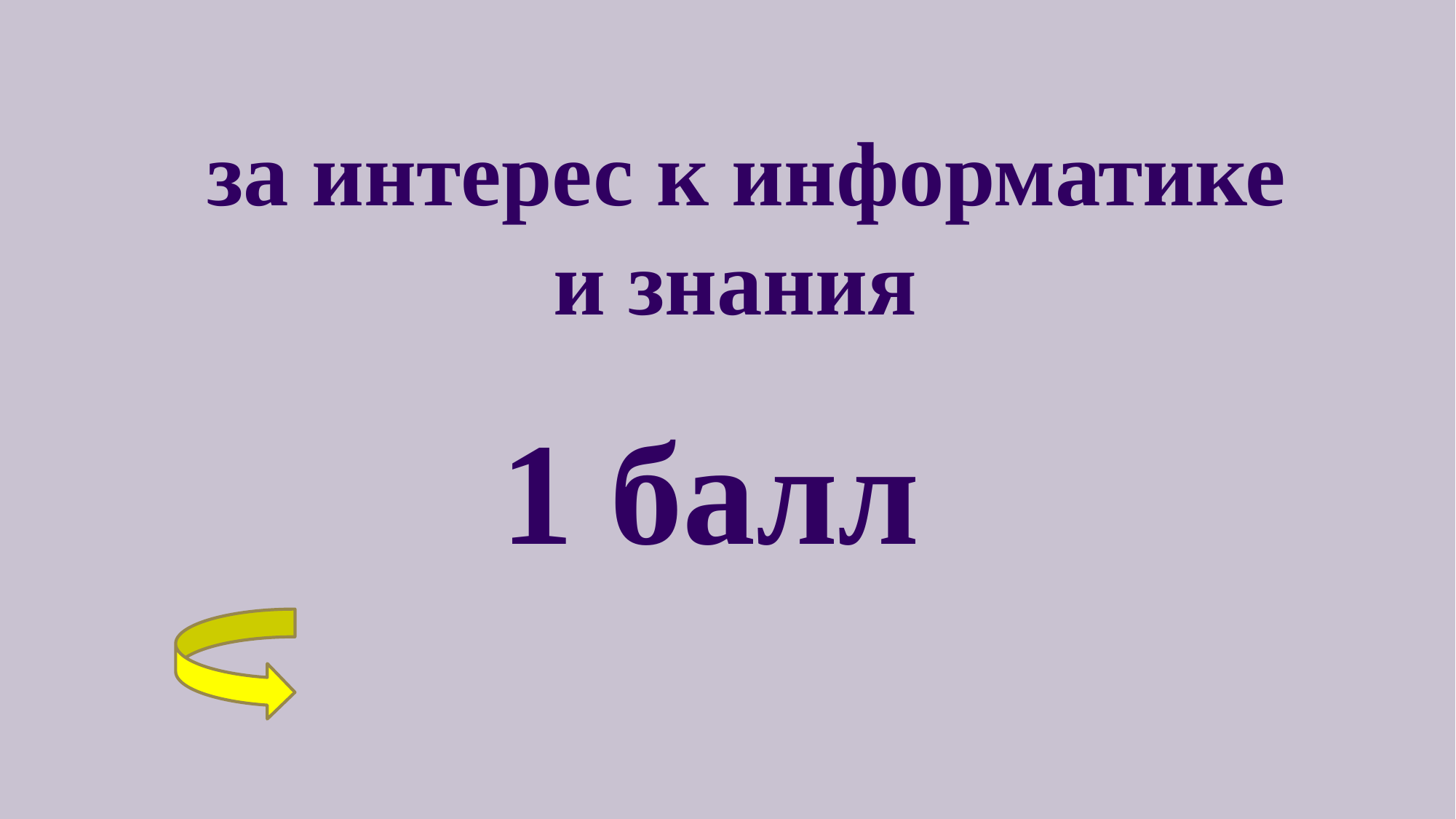

за интерес к информатике
 и знания

1 балл